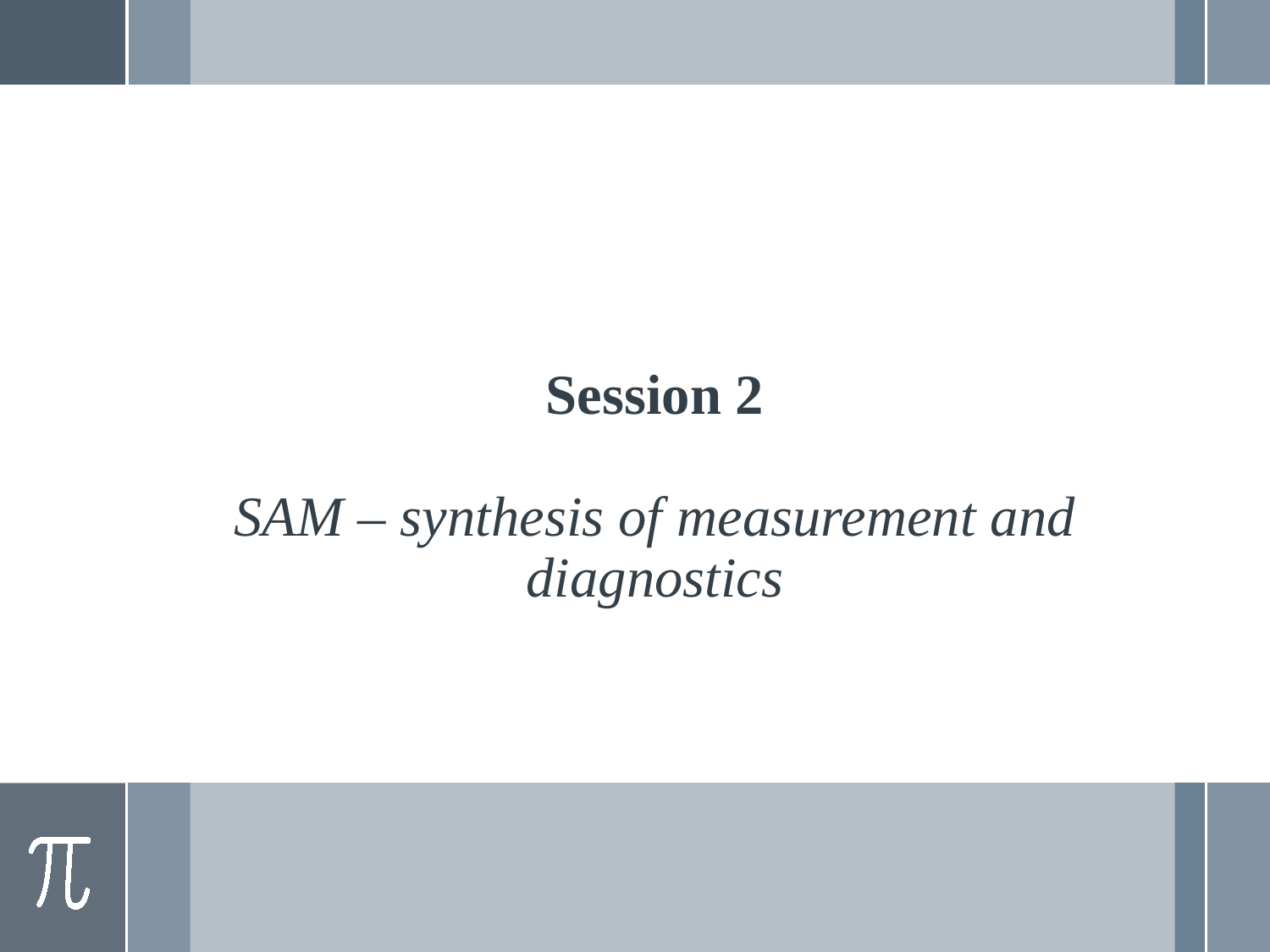

# Session 2 SAM – synthesis of measurement and diagnostics